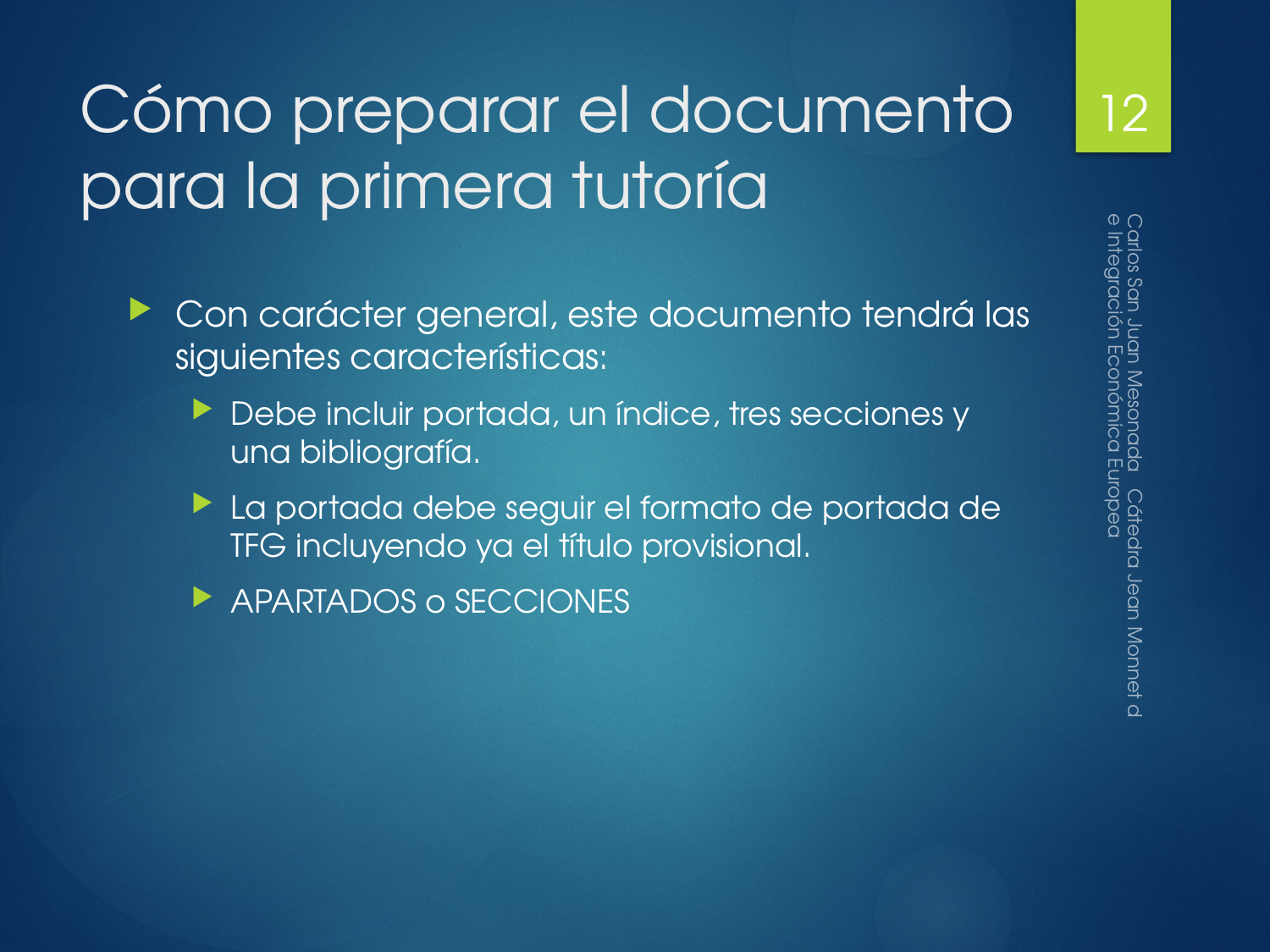

12
# Cómo preparar el documento para la primera tutoría
Con carácter general, este documento tendrá las siguientes características:
Debe incluir portada, un índice, tres secciones y una bibliografía.
La portada debe seguir el formato de portada de TFG incluyendo ya el título provisional.
APARTADOS o SECCIONES

Carlos San Juan Mesonada   Cátedra Jean Monnet de Integración Económica Europea